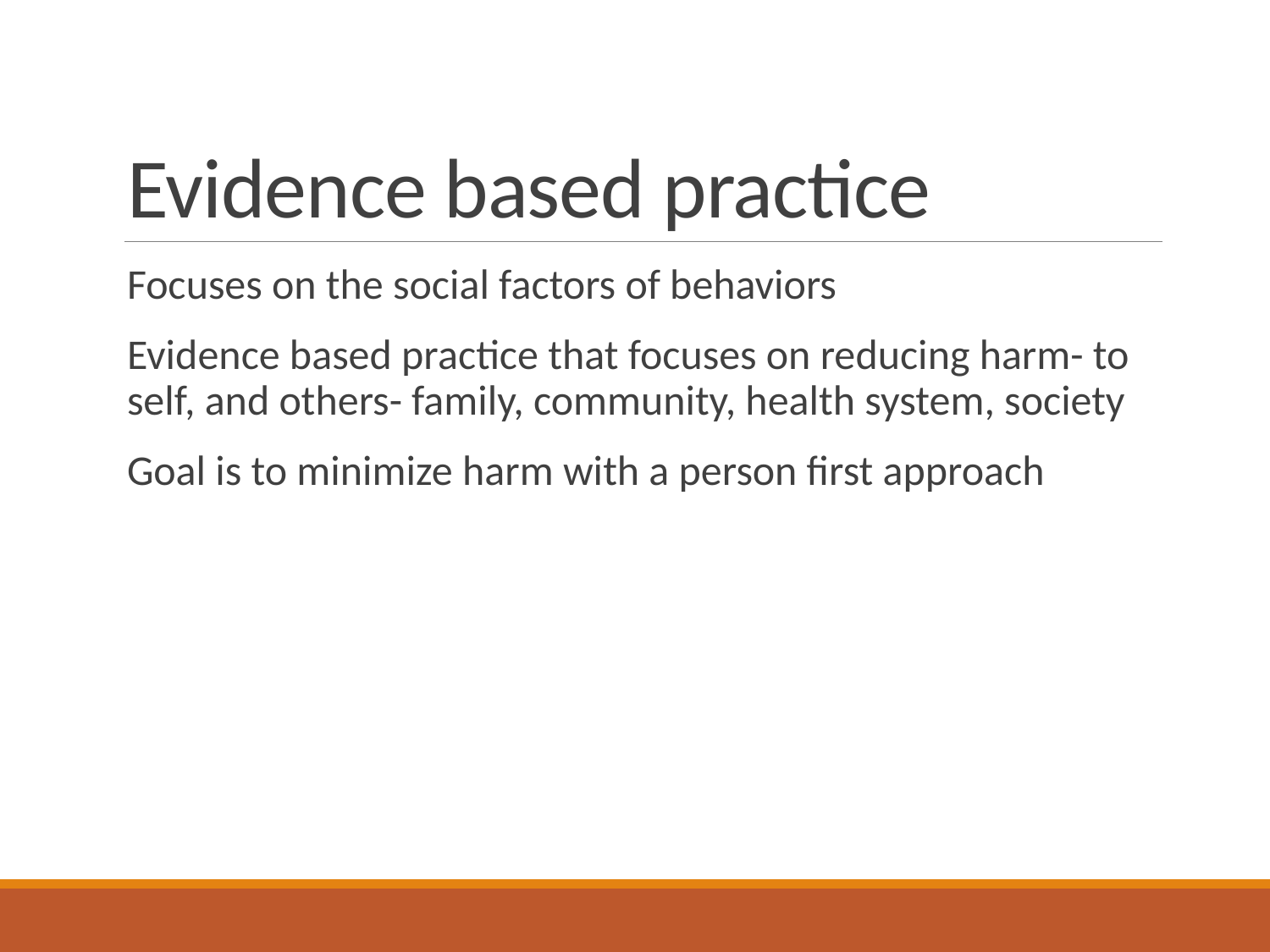

# Evidence based practice
Focuses on the social factors of behaviors
Evidence based practice that focuses on reducing harm- to self, and others- family, community, health system, society
Goal is to minimize harm with a person first approach